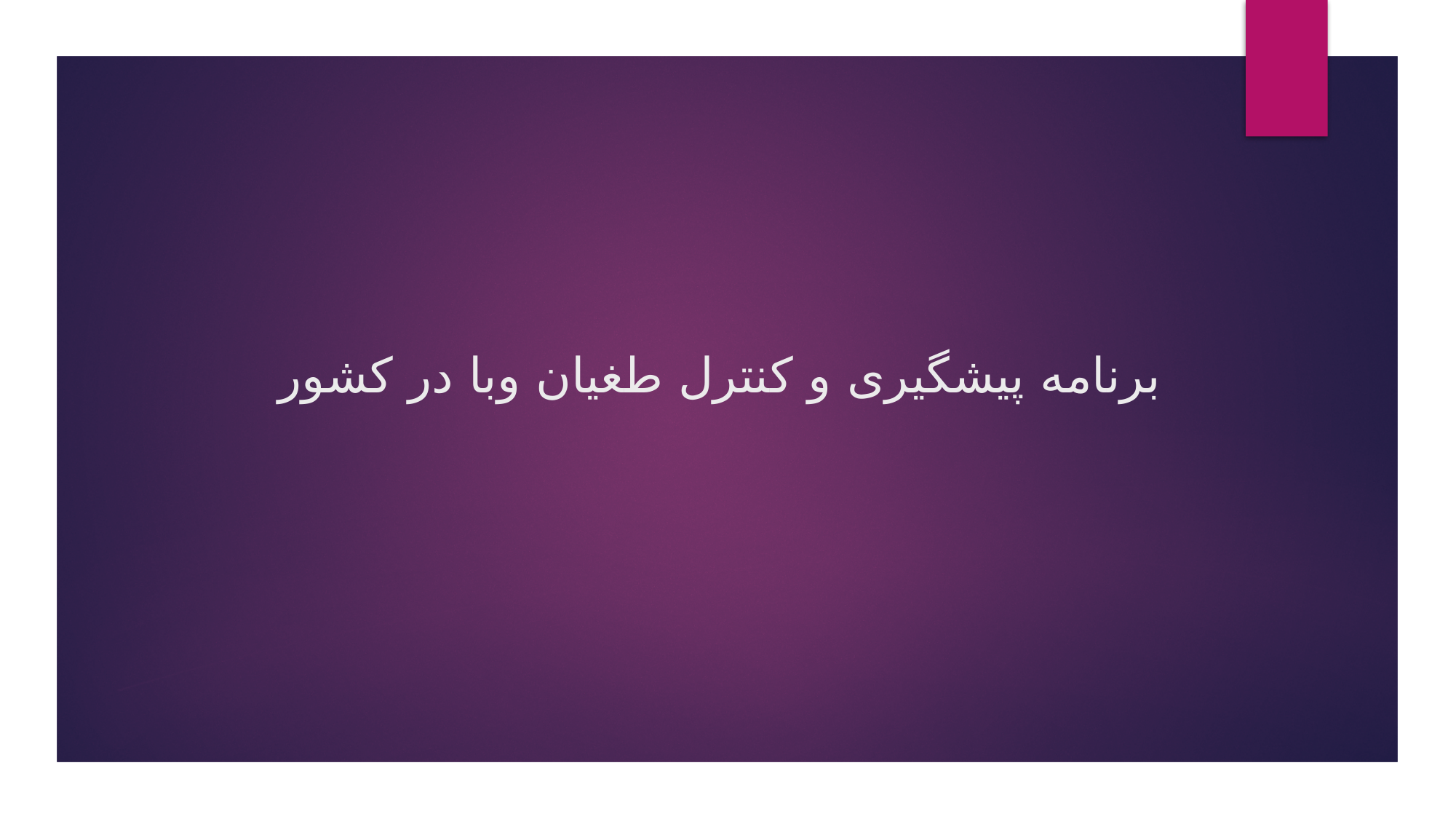

# برنامه پیشگیری و کنترل طغیان وبا در کشور